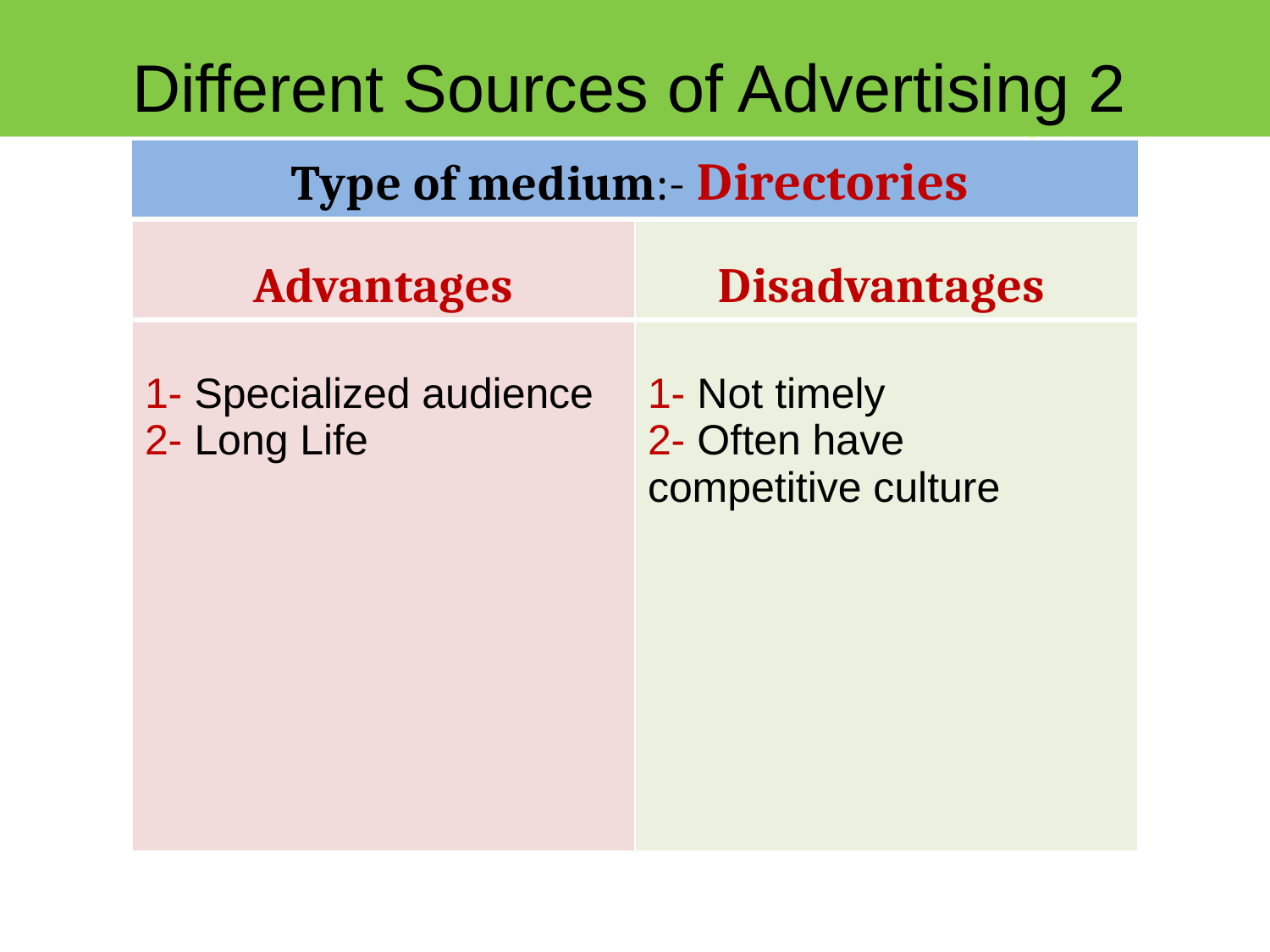

Different Sources of Advertising 2

Type of medium:- Directories
| Advantages | Disadvantages |
| --- | --- |
| 1- Specialized audience 2- Long Life | 1- Not timely 2- Often have competitive culture |
| --- | --- |